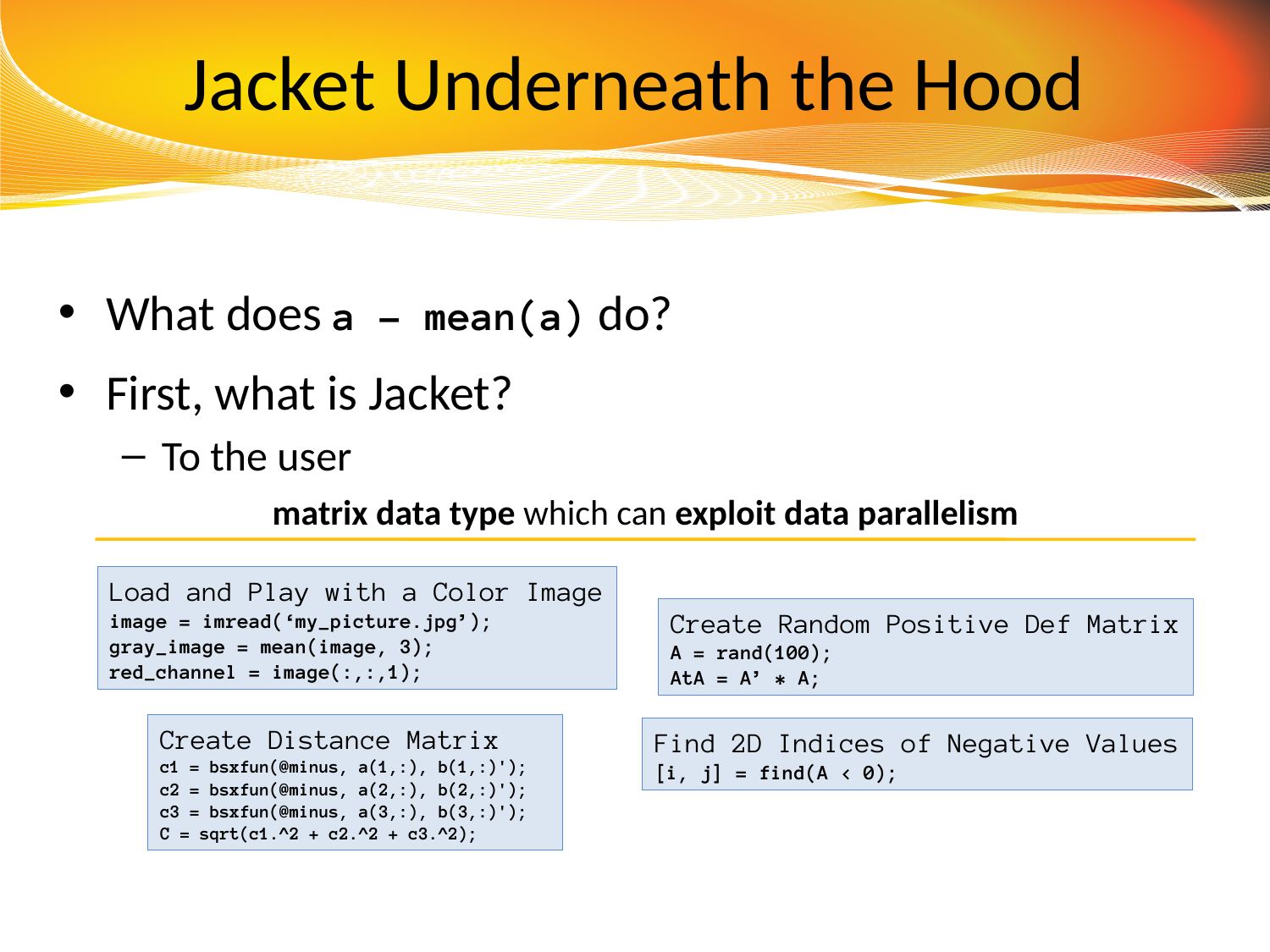

# Jacket Underneath the Hood
What does a – mean(a) do?
First, what is Jacket?
To the user
matrix data type which can exploit data parallelism
Load and Play with a Color Image
image = imread(‘my_picture.jpg’);
gray_image = mean(image, 3);
red_channel = image(:,:,1);
Create Random Positive Def Matrix
A = rand(100);
AtA = A’ * A;
Create Distance Matrix
c1 = bsxfun(@minus, a(1,:), b(1,:)');
c2 = bsxfun(@minus, a(2,:), b(2,:)');
c3 = bsxfun(@minus, a(3,:), b(3,:)');
C = sqrt(c1.^2 + c2.^2 + c3.^2);
Find 2D Indices of Negative Values
[i, j] = find(A < 0);